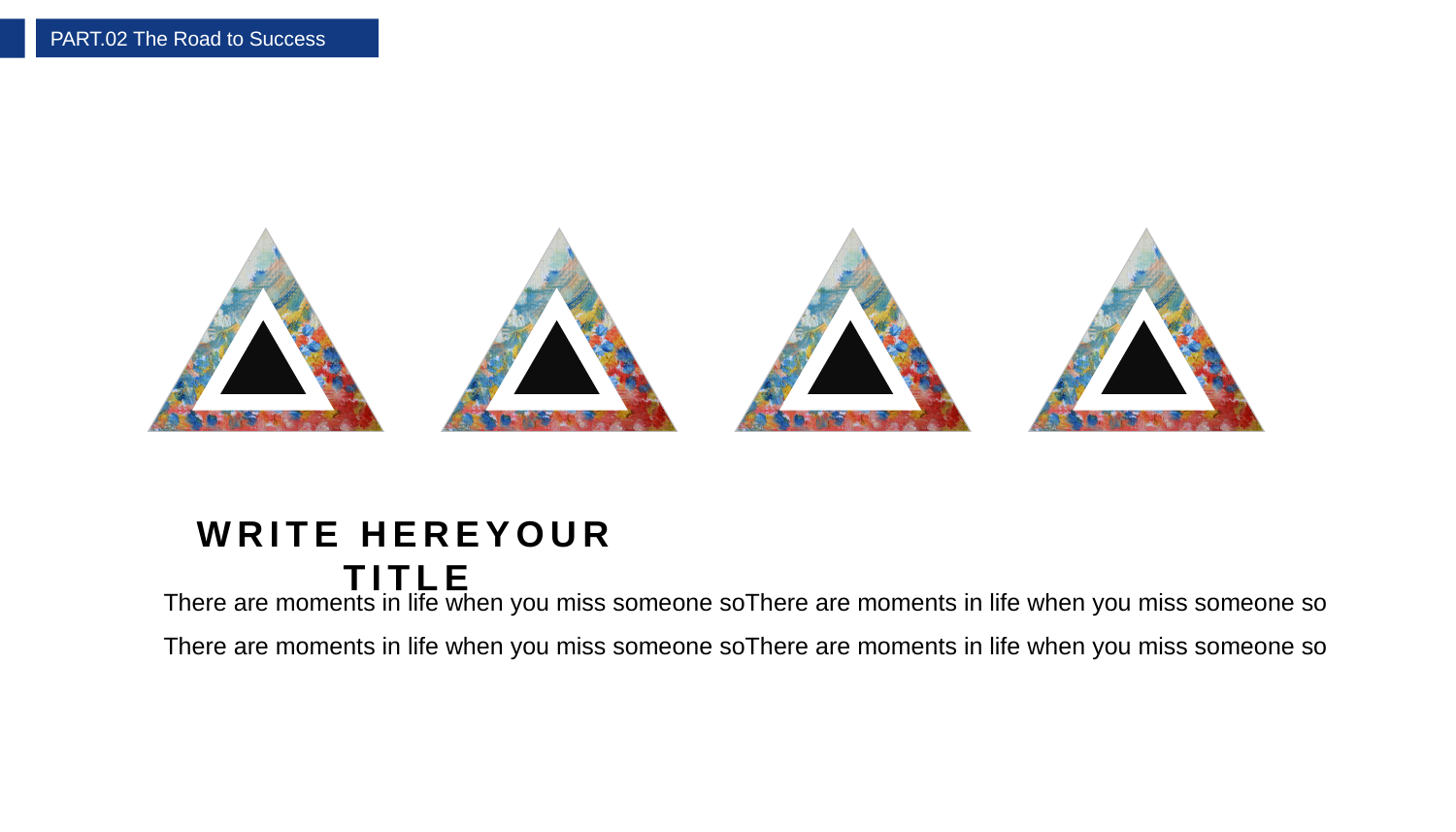

PART.02 The Road to Success

WRITE HEREYOUR TITLE

There are moments in life when you miss someone soThere are moments in life when you miss someone so
There are moments in life when you miss someone soThere are moments in life when you miss someone so